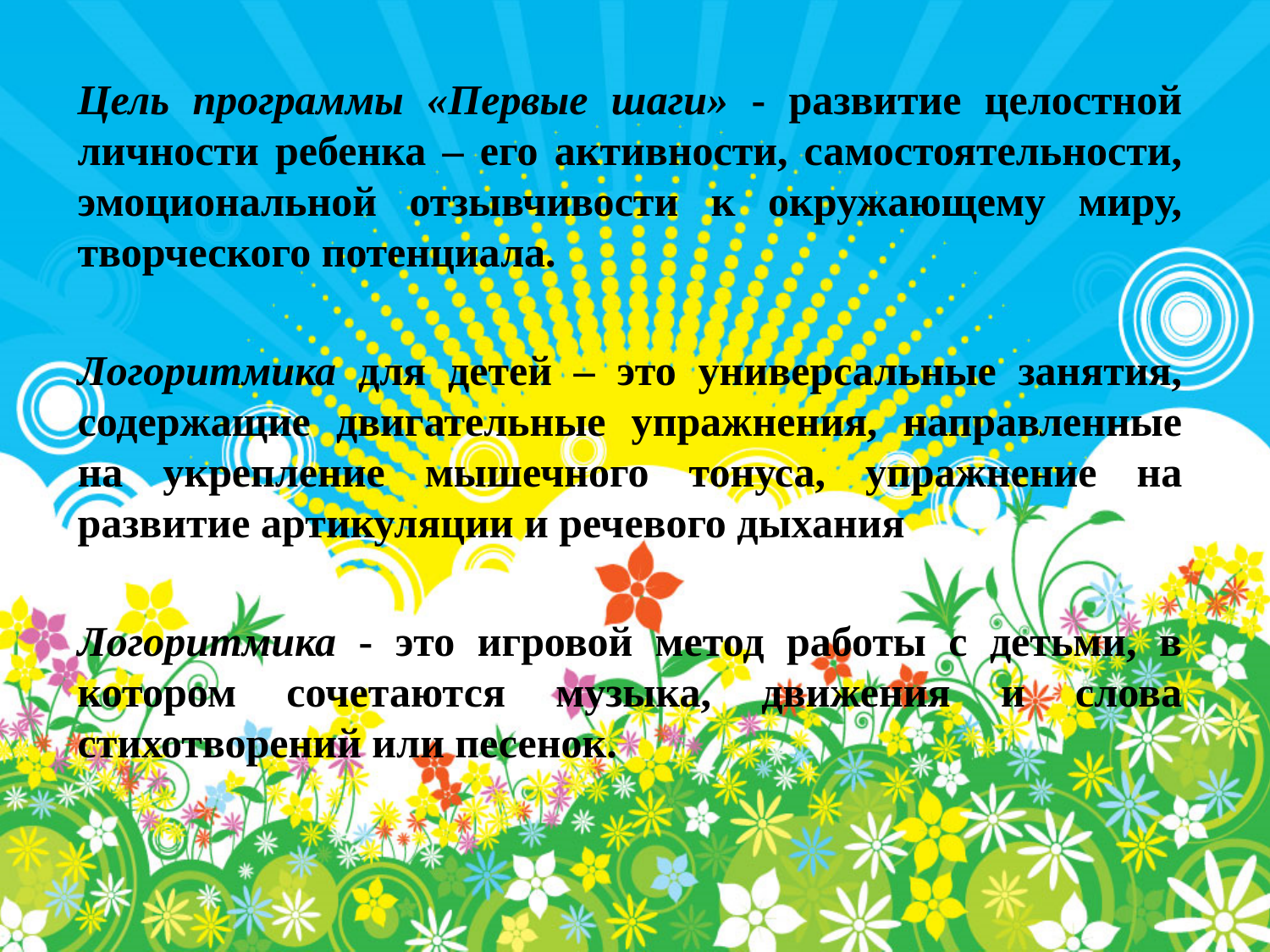

Цель программы «Первые шаги» - развитие целостной личности ребенка – его активности, самостоятельности, эмоциональной отзывчивости к окружающему миру, творческого потенциала.

Логоритмика для детей – это универсальные занятия, содержащие двигательные упражнения, направленные на укрепление мышечного тонуса, упражнение на развитие артикуляции и речевого дыхания

Логоритмика - это игровой метод работы с детьми, в котором сочетаются музыка, движения и слова стихотворений или песенок.

#